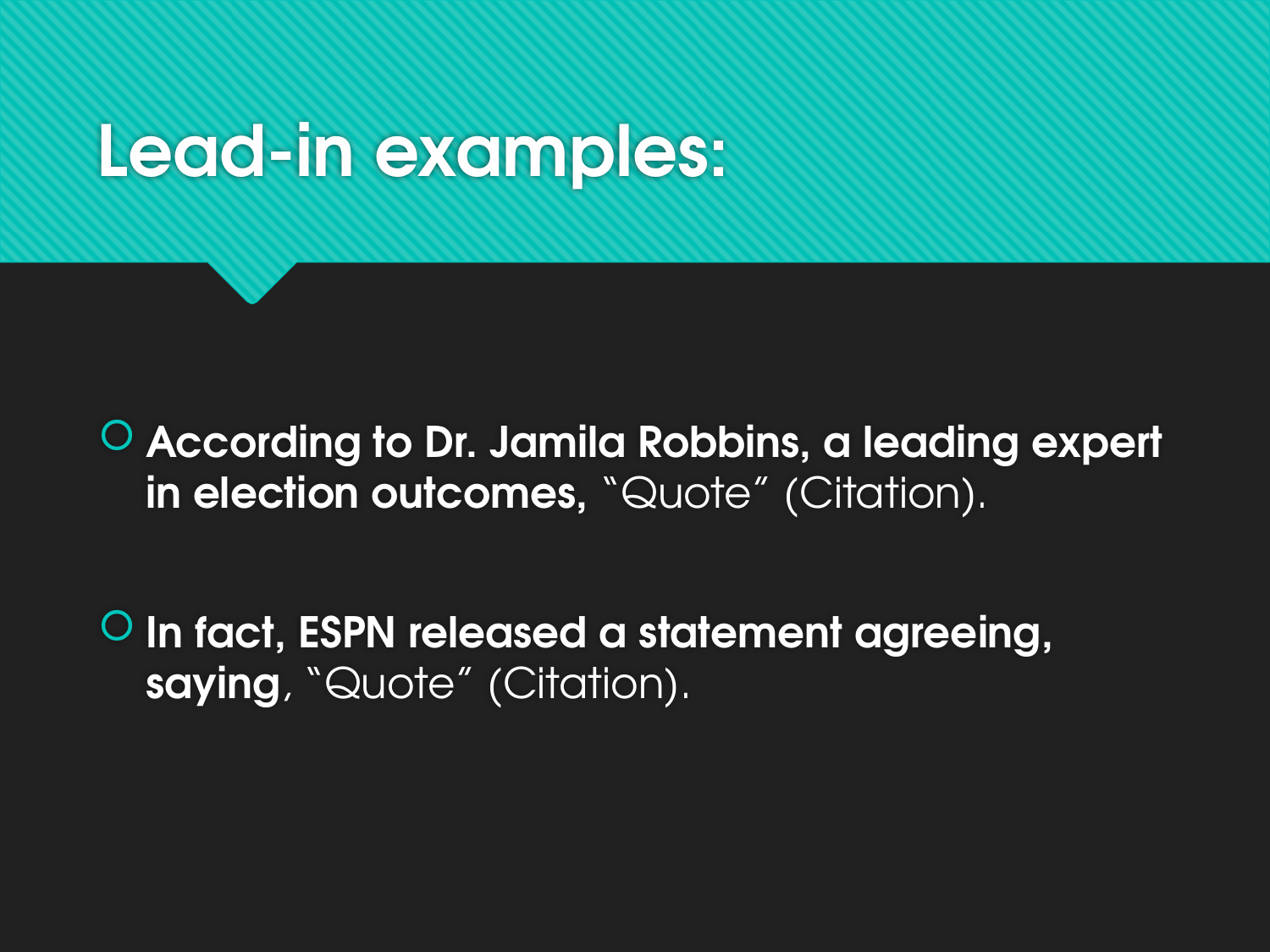

# Lead-in examples:
According to Dr. Jamila Robbins, a leading expert in election outcomes, “Quote” (Citation).

In fact, ESPN released a statement agreeing, saying, “Quote” (Citation).